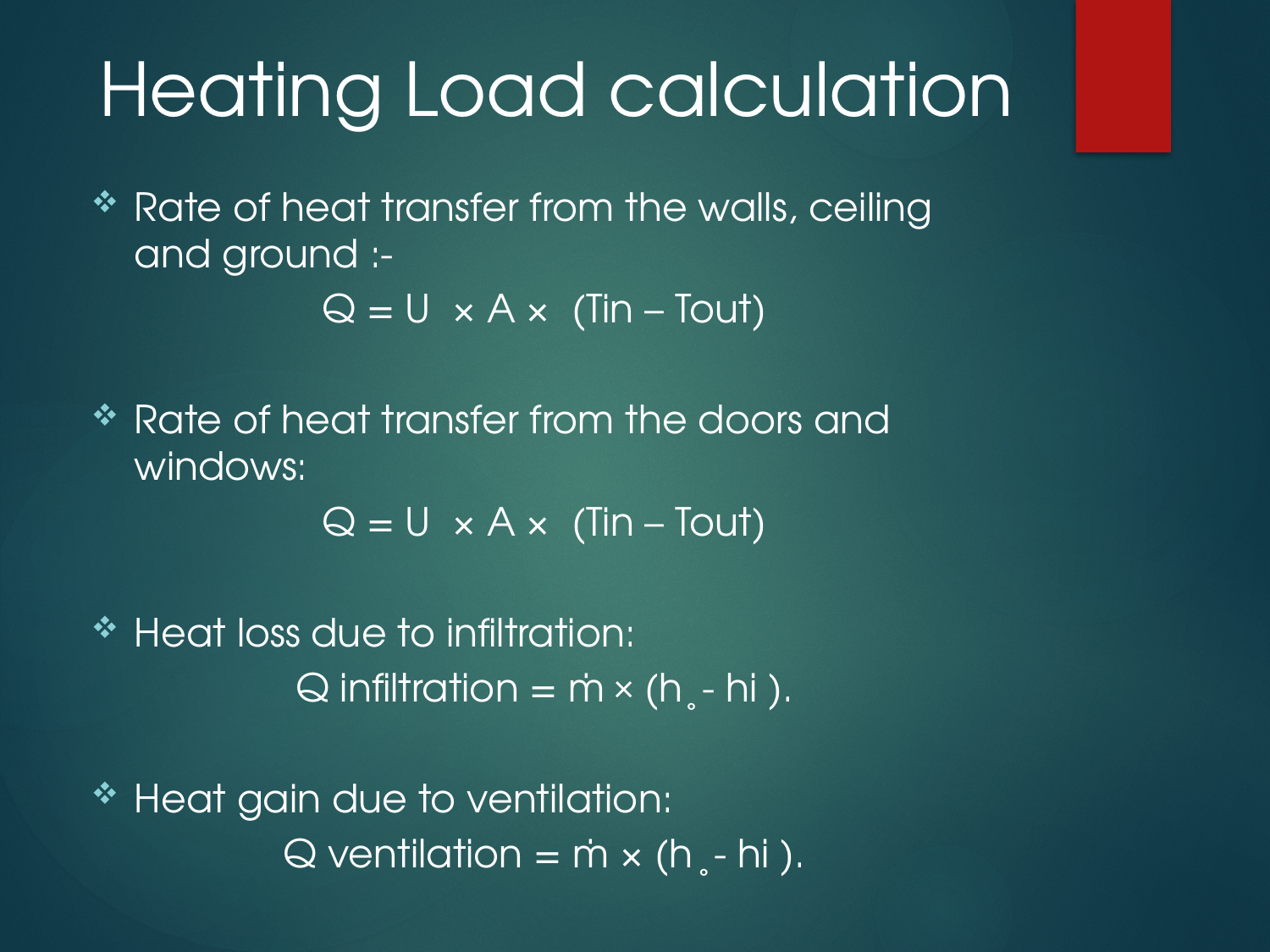

# Heating Load calculation
Rate of heat transfer from the walls, ceiling and ground :-
Q = U  × A ×  (Tin – Tout)

Rate of heat transfer from the doors and windows:
Q = U  × A ×  (Tin – Tout)

Heat loss due to infiltration:
Q infiltration = ṁ × (h ̥ - hi ).

Heat gain due to ventilation:
Q ventilation = ṁ × (h ̥ - hi ).